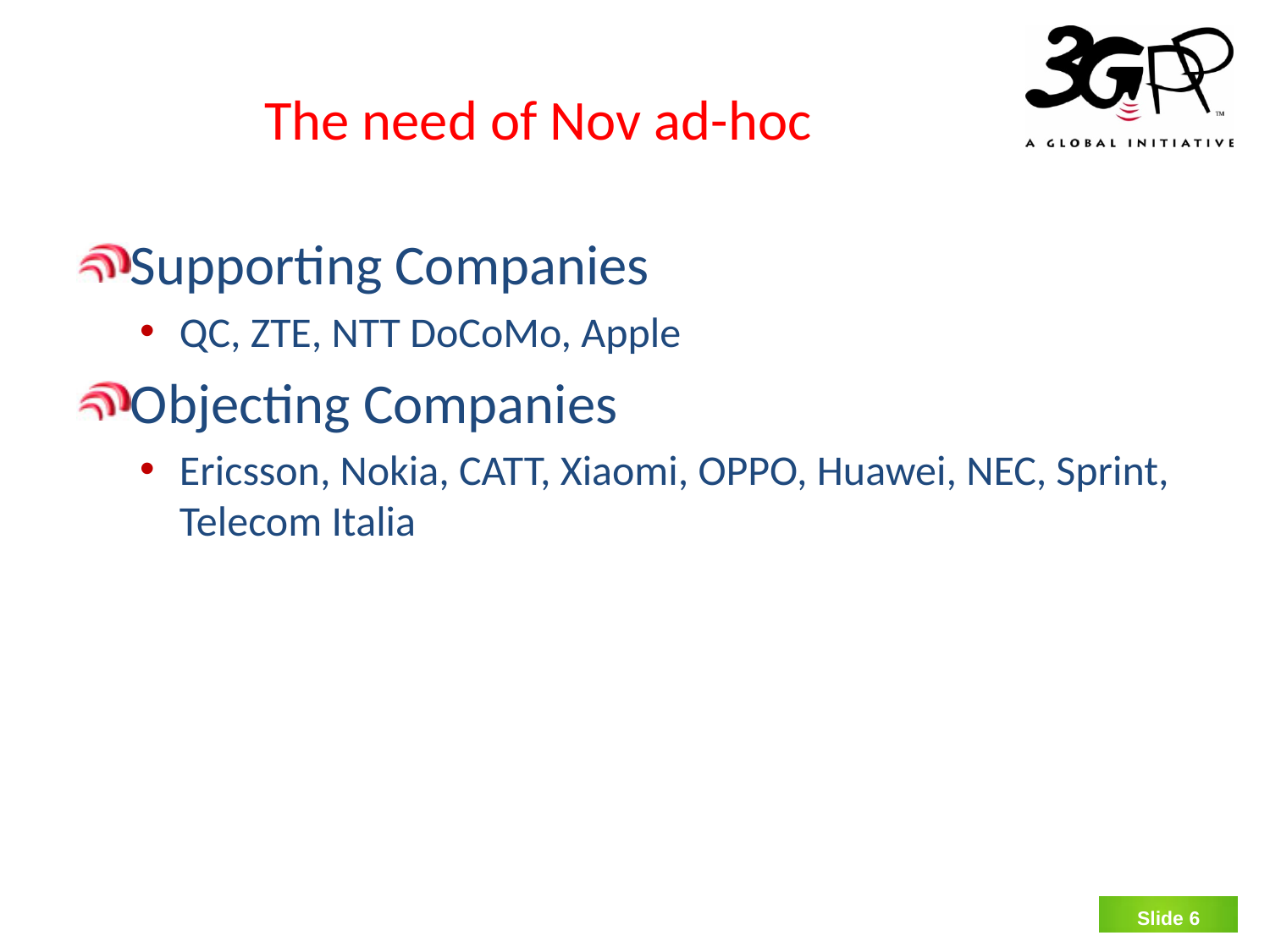

# The need of Nov ad-hoc
Supporting Companies
QC, ZTE, NTT DoCoMo, Apple
Objecting Companies
Ericsson, Nokia, CATT, Xiaomi, OPPO, Huawei, NEC, Sprint, Telecom Italia

Slide 6